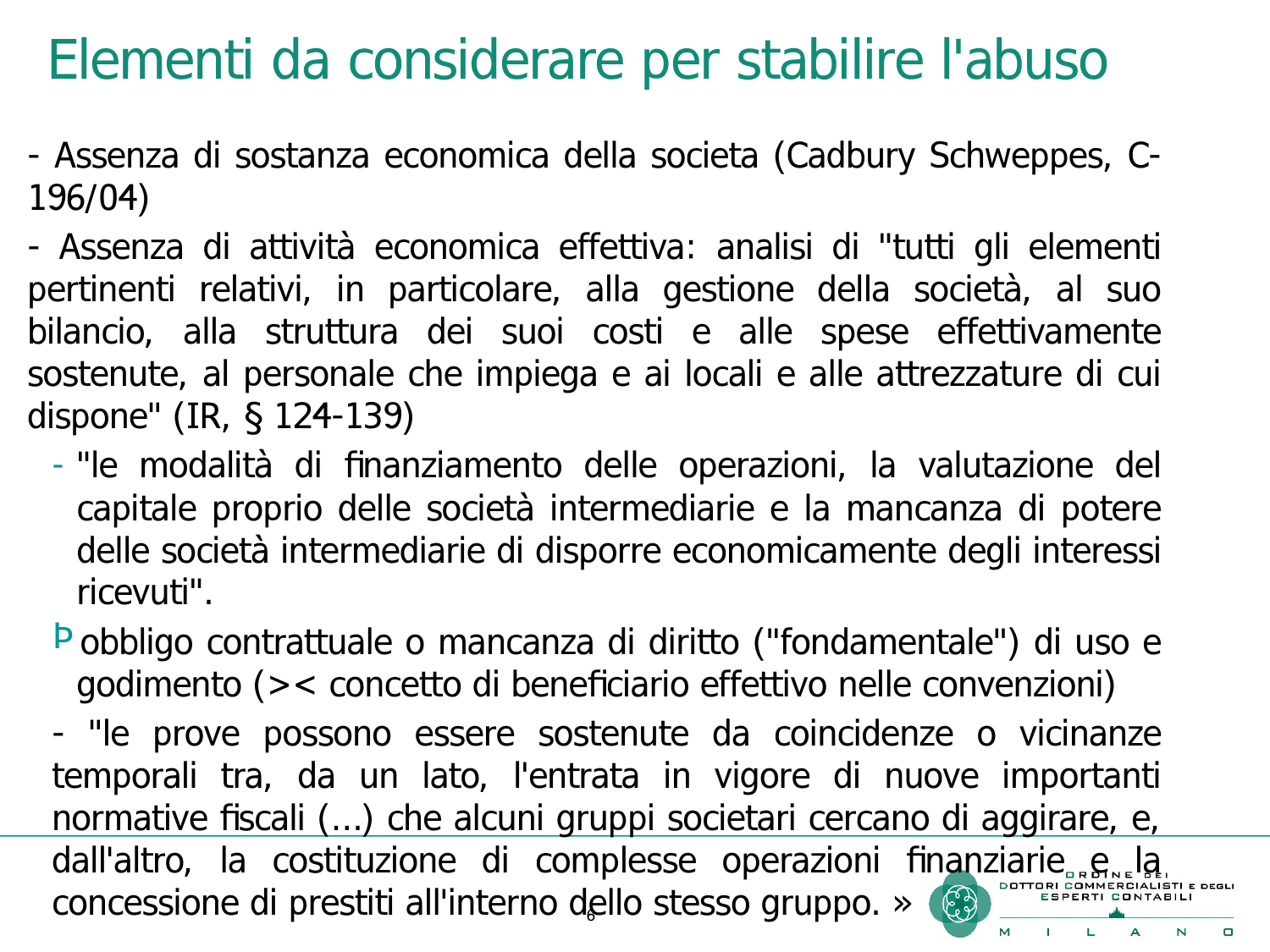

# Elementi da considerare per stabilire l'abuso
- Assenza di sostanza economica della societa (Cadbury Schweppes, C-196/04)
- Assenza di attività economica effettiva: analisi di "tutti gli elementi pertinenti relativi, in particolare, alla gestione della società, al suo bilancio, alla struttura dei suoi costi e alle spese effettivamente sostenute, al personale che impiega e ai locali e alle attrezzature di cui dispone" (IR, § 124-139)
"le modalità di finanziamento delle operazioni, la valutazione del capitale proprio delle società intermediarie e la mancanza di potere delle società intermediarie di disporre economicamente degli interessi ricevuti".
obbligo contrattuale o mancanza di diritto ("fondamentale") di uso e godimento (>< concetto di beneficiario effettivo nelle convenzioni)
- "le prove possono essere sostenute da coincidenze o vicinanze temporali tra, da un lato, l'entrata in vigore di nuove importanti normative fiscali (...) che alcuni gruppi societari cercano di aggirare, e, dall'altro, la costituzione di complesse operazioni finanziarie e la concessione di prestiti all'interno dello stesso gruppo. »